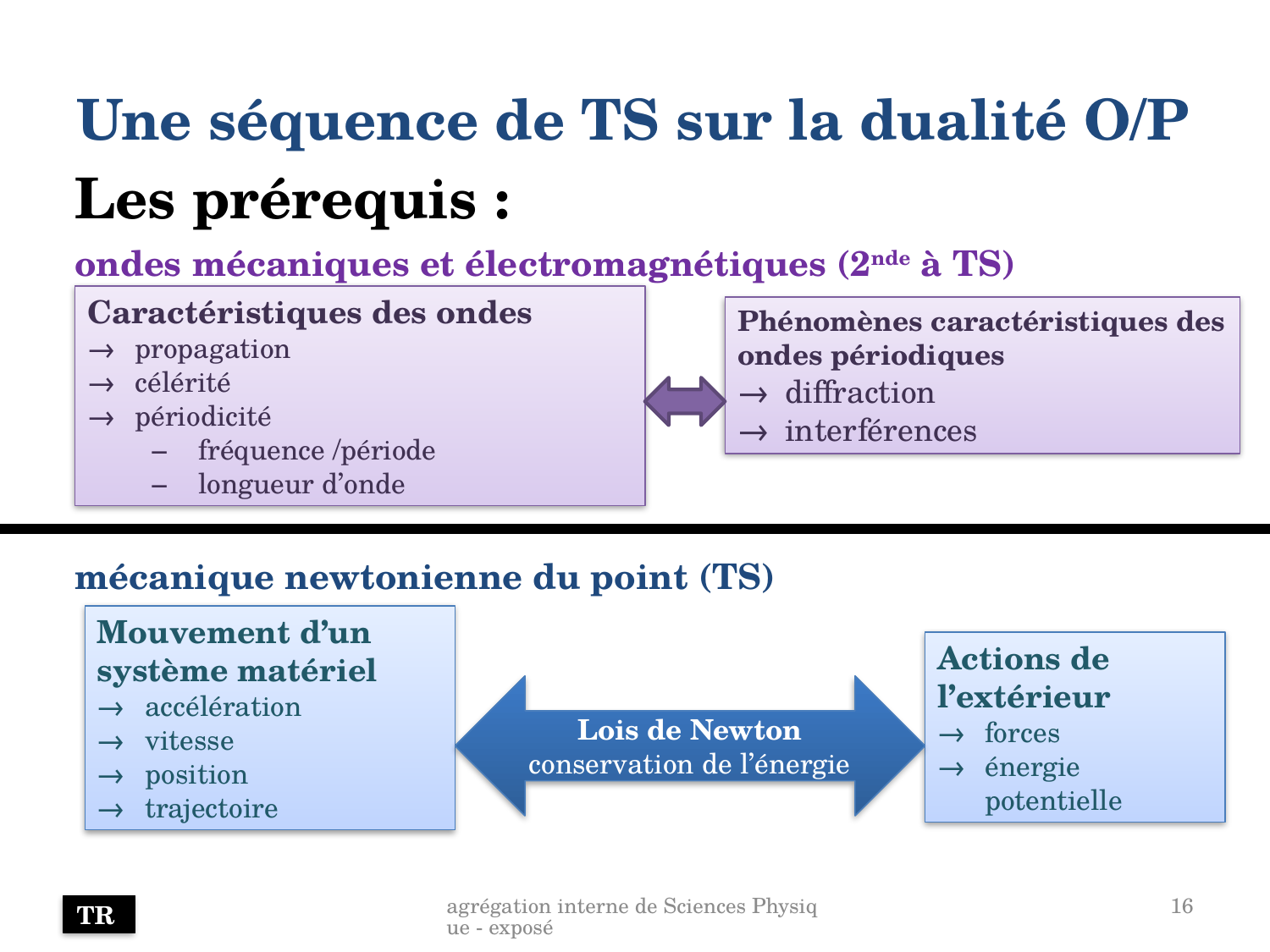

# Une séquence de TS sur la dualité O/P
Les prérequis :
ondes mécaniques et électromagnétiques (2nde à TS)

mécanique newtonienne du point (TS)

Caractéristiques des ondes
propagation
célérité
périodicité
fréquence /période
longueur d’onde
Phénomènes caractéristiques des ondes périodiques
diffraction
interférences

Mouvement d’un système matériel
accélération
vitesse
position
trajectoire
Actions de l’extérieur
forces
énergie potentielle
Lois de Newton
conservation de l’énergie
agrégation interne de Sciences Physique - exposé
16
TR